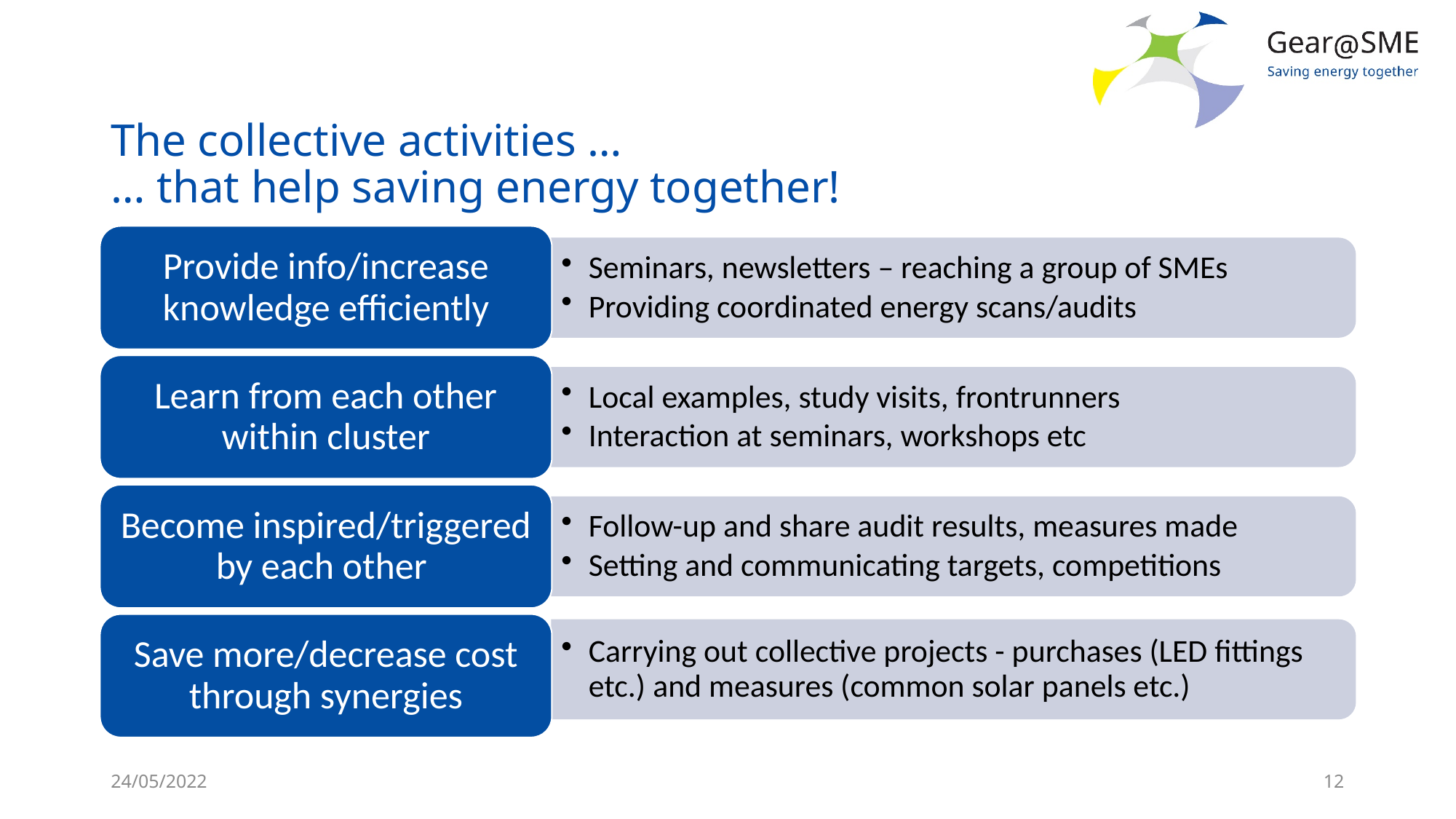

# The collective activities … … that help saving energy together!
Provide info/increase knowledge efficiently
Seminars, newsletters – reaching a group of SMEs
Providing coordinated energy scans/audits
Learn from each other within cluster
Local examples, study visits, frontrunners
Interaction at seminars, workshops etc
Become inspired/triggered by each other
Follow-up and share audit results, measures made
Setting and communicating targets, competitions
Save more/decrease cost through synergies
Carrying out collective projects - purchases (LED fittings etc.) and measures (common solar panels etc.)

24/05/2022
12